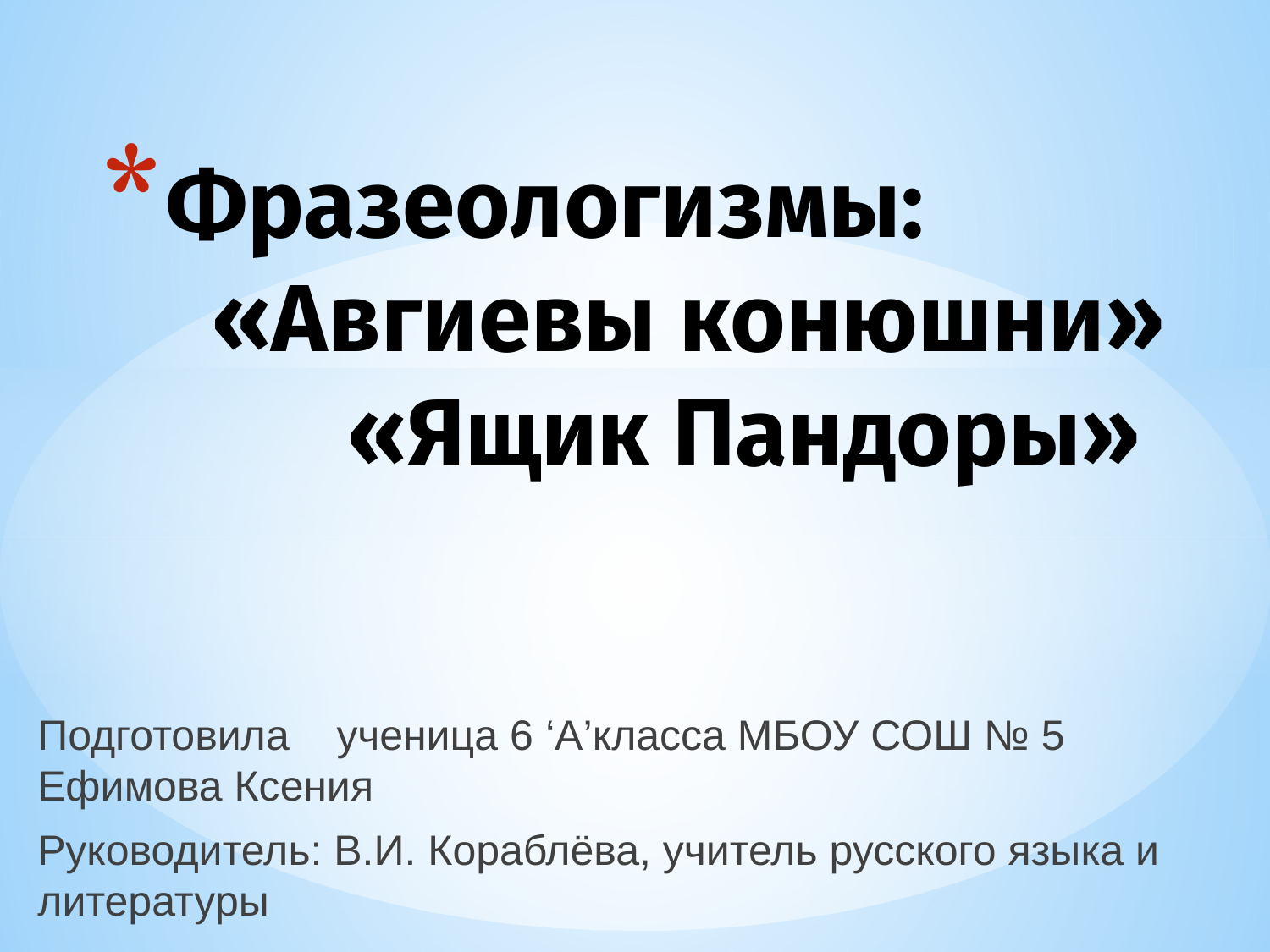

# Фразеологизмы: «Авгиевы конюшни» «Ящик Пандоры»
Подготовила    ученица 6 ‘A’класса МБОУ СОШ № 5 Ефимова Ксения
Руководитель: В.И. Кораблёва, учитель русского языка и литературы